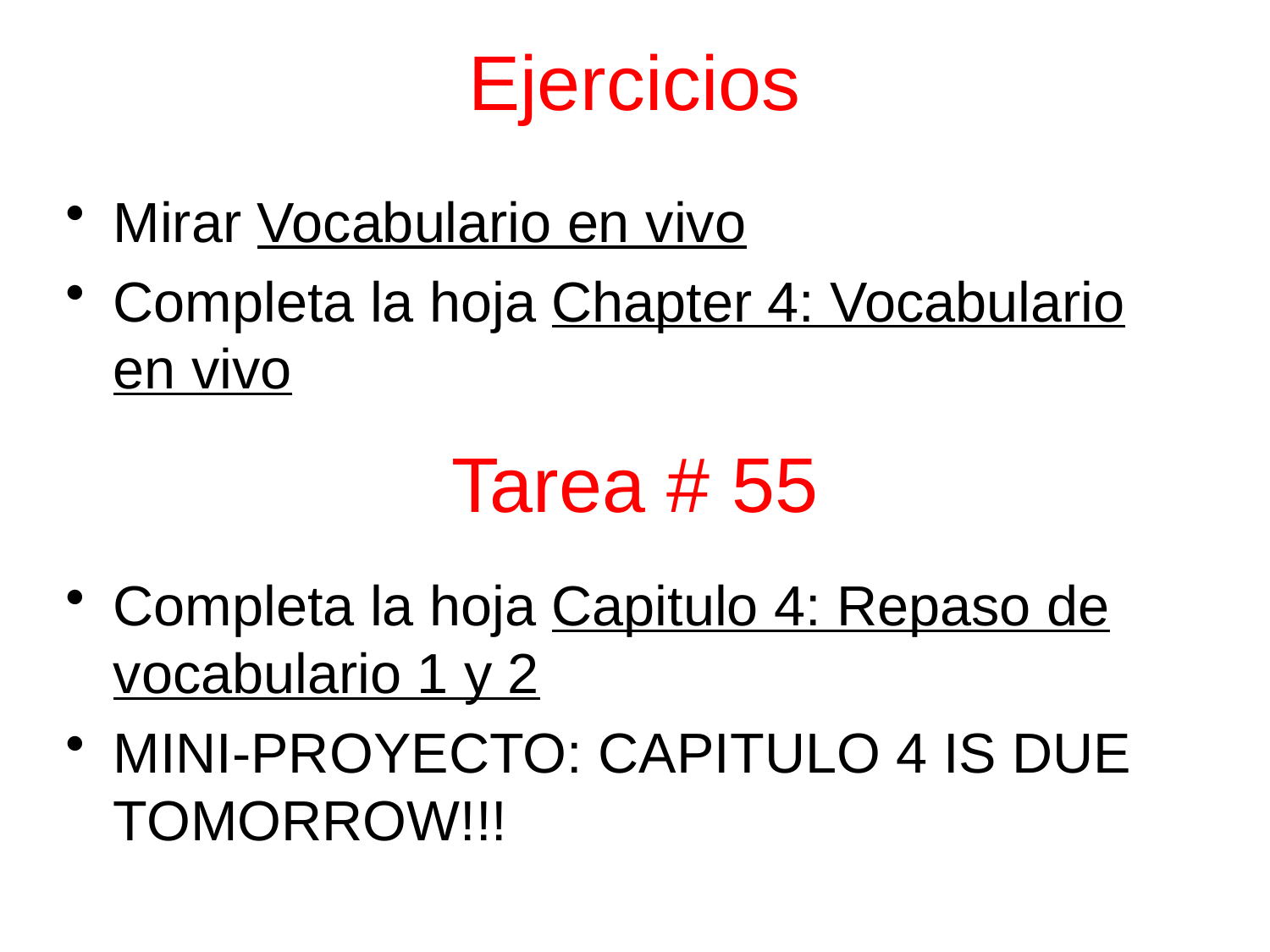

# Ejercicios
Mirar Vocabulario en vivo
Completa la hoja Chapter 4: Vocabulario en vivo

Completa la hoja Capitulo 4: Repaso de vocabulario 1 y 2
MINI-PROYECTO: CAPITULO 4 IS DUE TOMORROW!!!
Tarea # 55